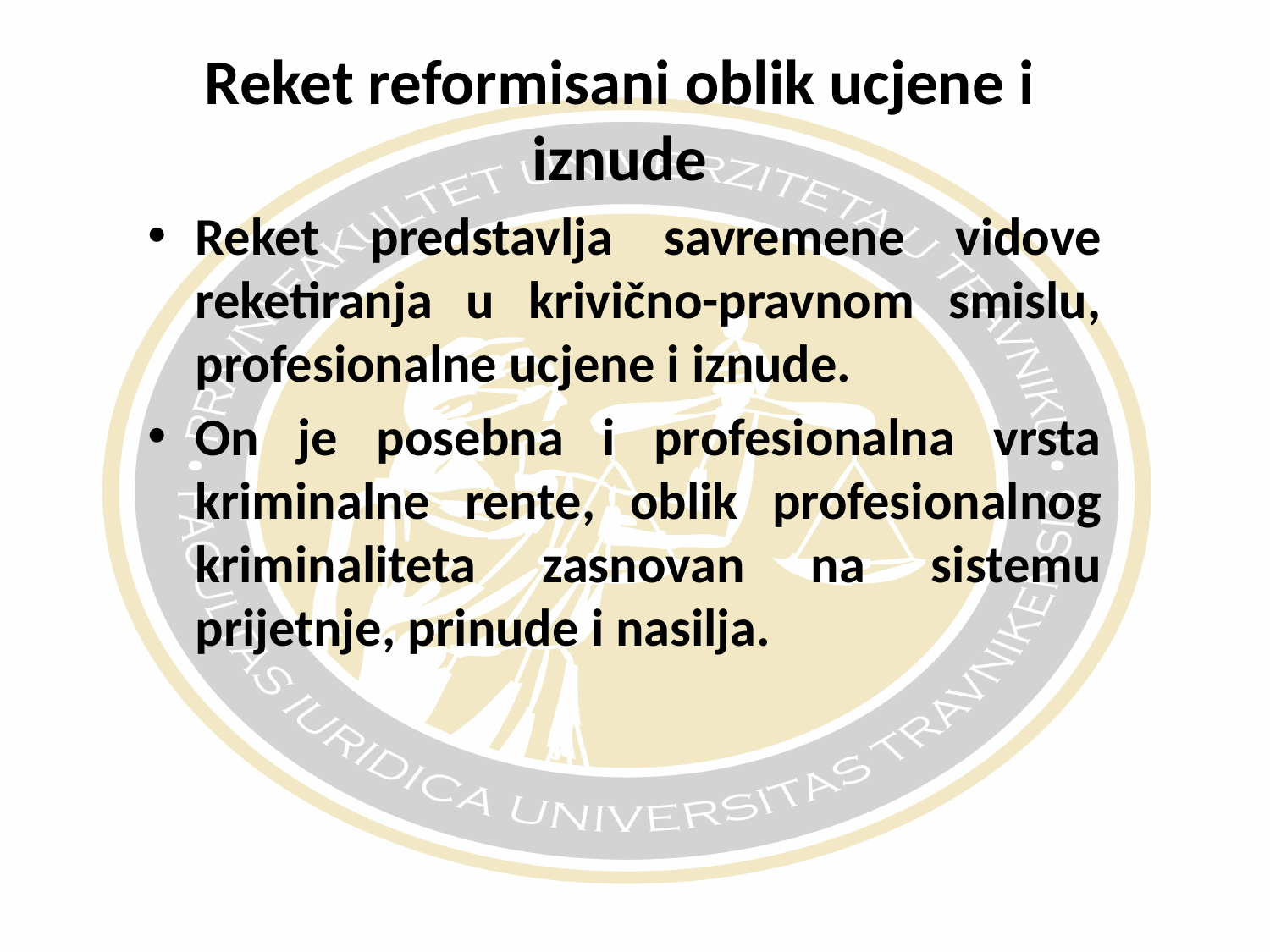

# Reket reformisani oblik ucjene i iznude
Reket predstavlja savremene vidove reketiranja u krivično-pravnom smislu, profesionalne ucjene i iznude.
On je posebna i profesionalna vrsta kriminalne rente, oblik profesionalnog kriminaliteta zasnovan na sistemu prijetnje, prinude i nasilja.